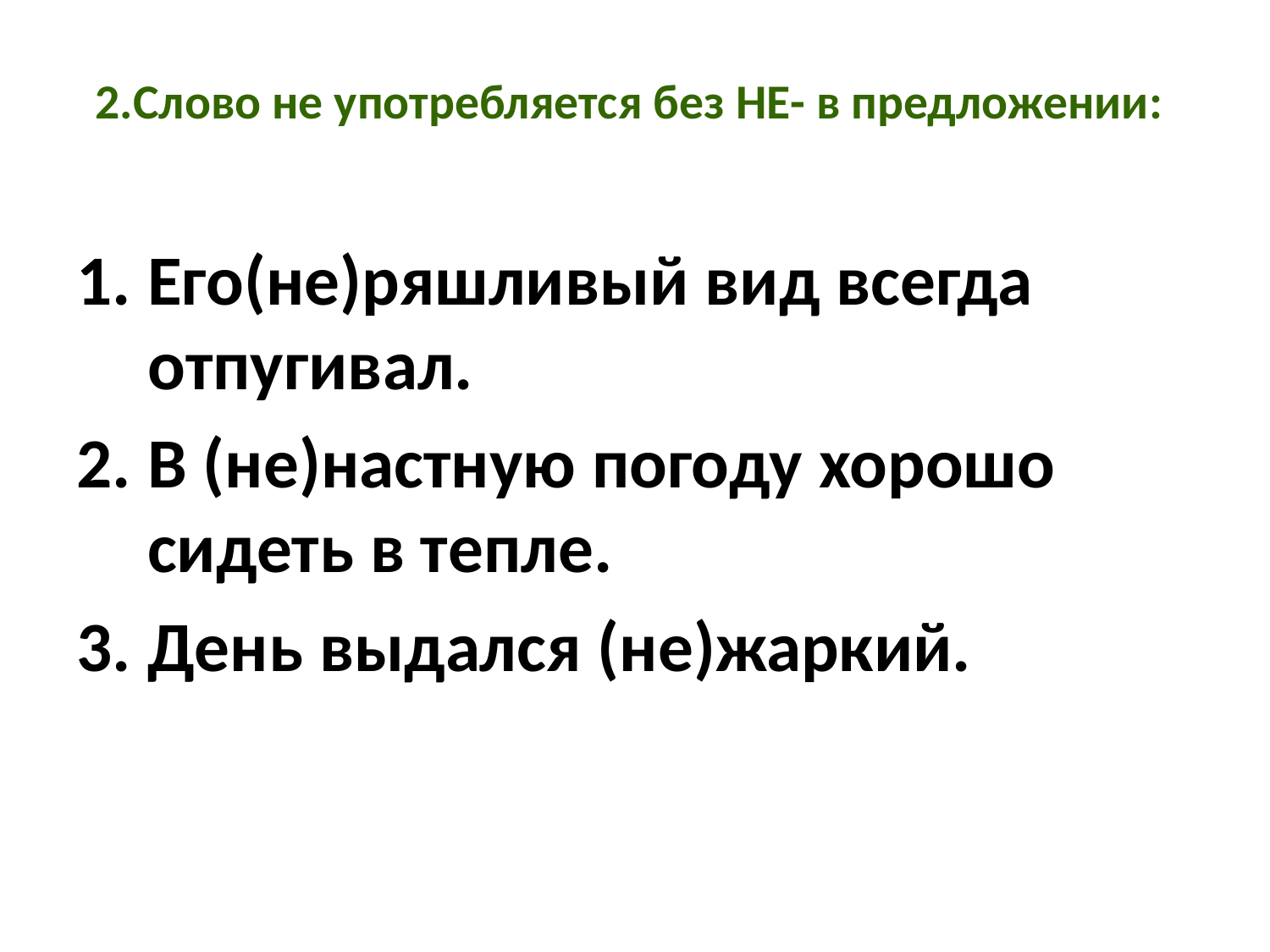

# 2.Слово не употребляется без НЕ- в предложении:
Его(не)ряшливый вид всегда отпугивал.
В (не)настную погоду хорошо сидеть в тепле.
День выдался (не)жаркий.